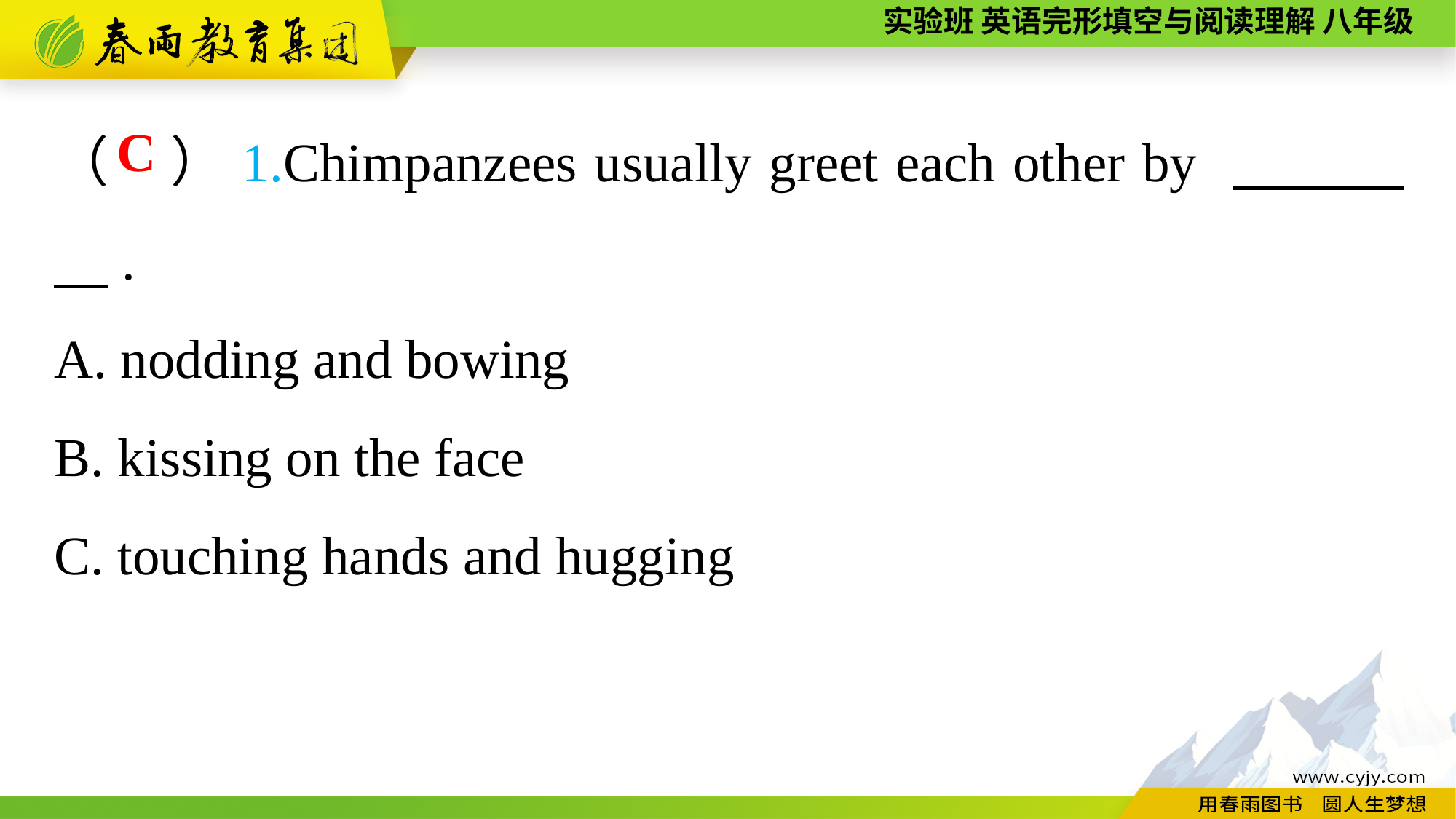

（　）1.Chimpanzees usually greet each other by 　　　　.
A. nodding and bowing
B. kissing on the face
C. touching hands and hugging
C